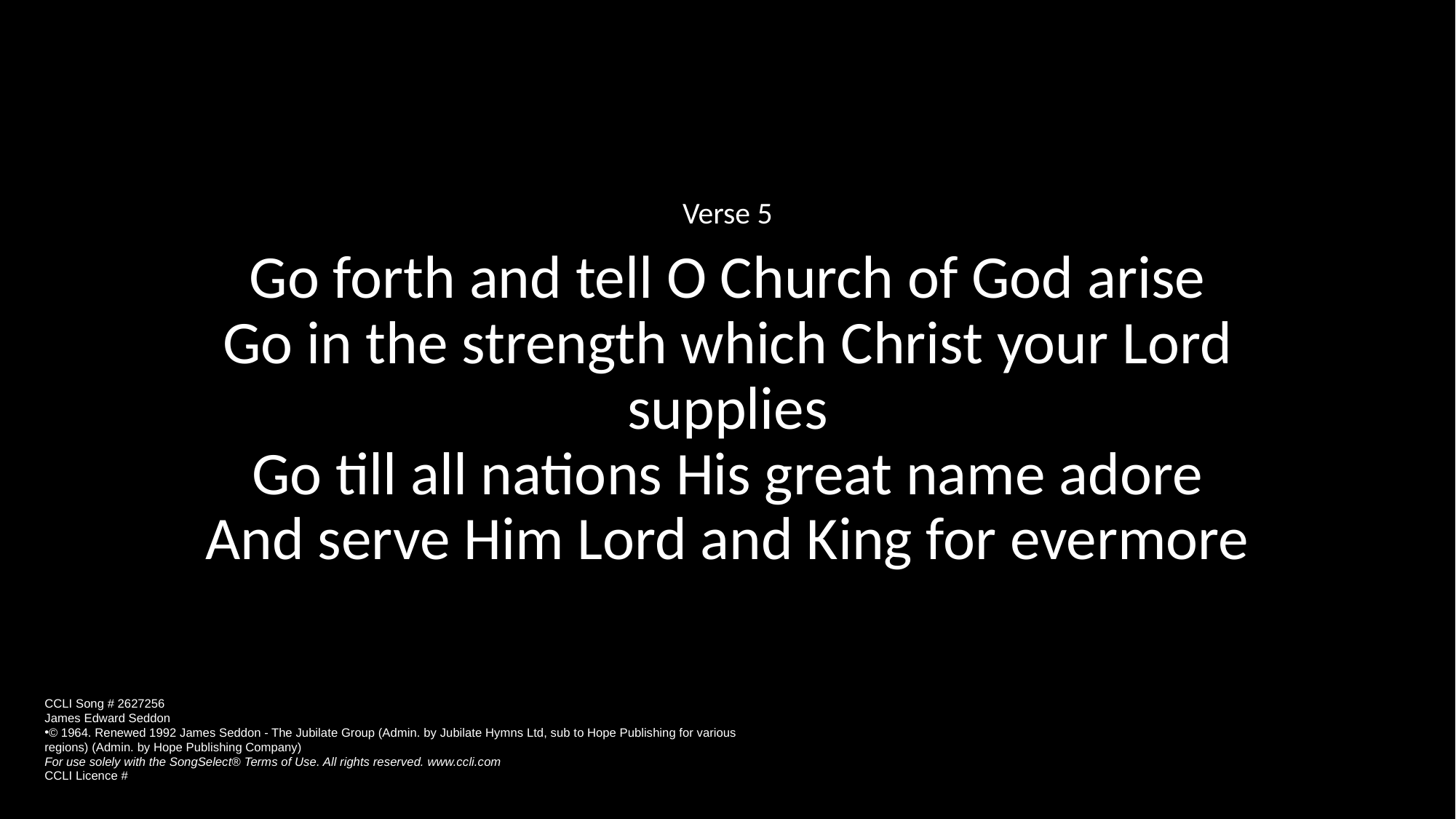

Verse 5
Go forth and tell O Church of God arise
Go in the strength which Christ your Lord supplies
Go till all nations His great name adore
And serve Him Lord and King for evermore
CCLI Song # 2627256
James Edward Seddon
© 1964. Renewed 1992 James Seddon - The Jubilate Group (Admin. by Jubilate Hymns Ltd, sub to Hope Publishing for various regions) (Admin. by Hope Publishing Company)
For use solely with the SongSelect® Terms of Use. All rights reserved. www.ccli.com
CCLI Licence #